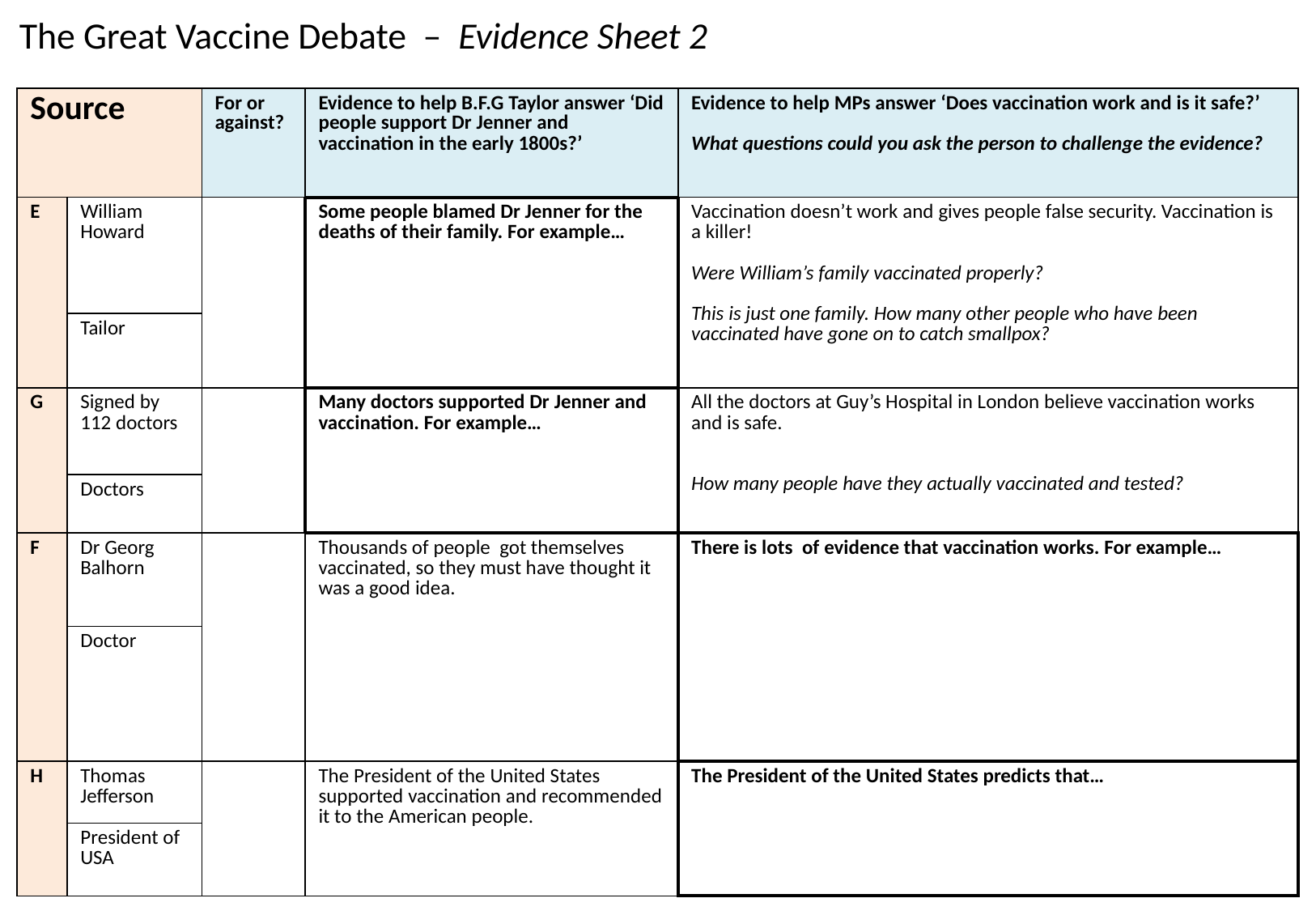

The Great Vaccine Debate  –  Evidence Sheet 2
| Source |  | For or against? | Evidence to help B.F.G Taylor answer ‘Did people support Dr Jenner and vaccination in the early 1800s?’ | Evidence to help MPs answer ‘Does vaccination work and is it safe?’ What questions could you ask the person to challenge the evidence? |
| --- | --- | --- | --- | --- |
| E | William Howard |  | Some people blamed Dr Jenner for the deaths of their family. For example… | Vaccination doesn’t work and gives people false security. Vaccination is a killer! Were William’s family vaccinated properly? This is just one family. How many other people who have been vaccinated have gone on to catch smallpox? |
|  | Tailor |  |  |  |
| G | Signed by 112 doctors |  | Many doctors supported Dr Jenner and vaccination. For example… | All the doctors at Guy’s Hospital in London believe vaccination works and is safe. How many people have they actually vaccinated and tested? |
|  | Doctors |  |  |  |
| F | Dr Georg Balhorn |  | Thousands of people got themselves vaccinated, so they must have thought it was a good idea. | There is lots of evidence that vaccination works. For example… |
|  | Doctor |  |  |  |
| H | Thomas Jefferson |  | The President of the United States supported vaccination and recommended it to the American people. | The President of the United States predicts that… |
|  | President of USA |  |  |  |